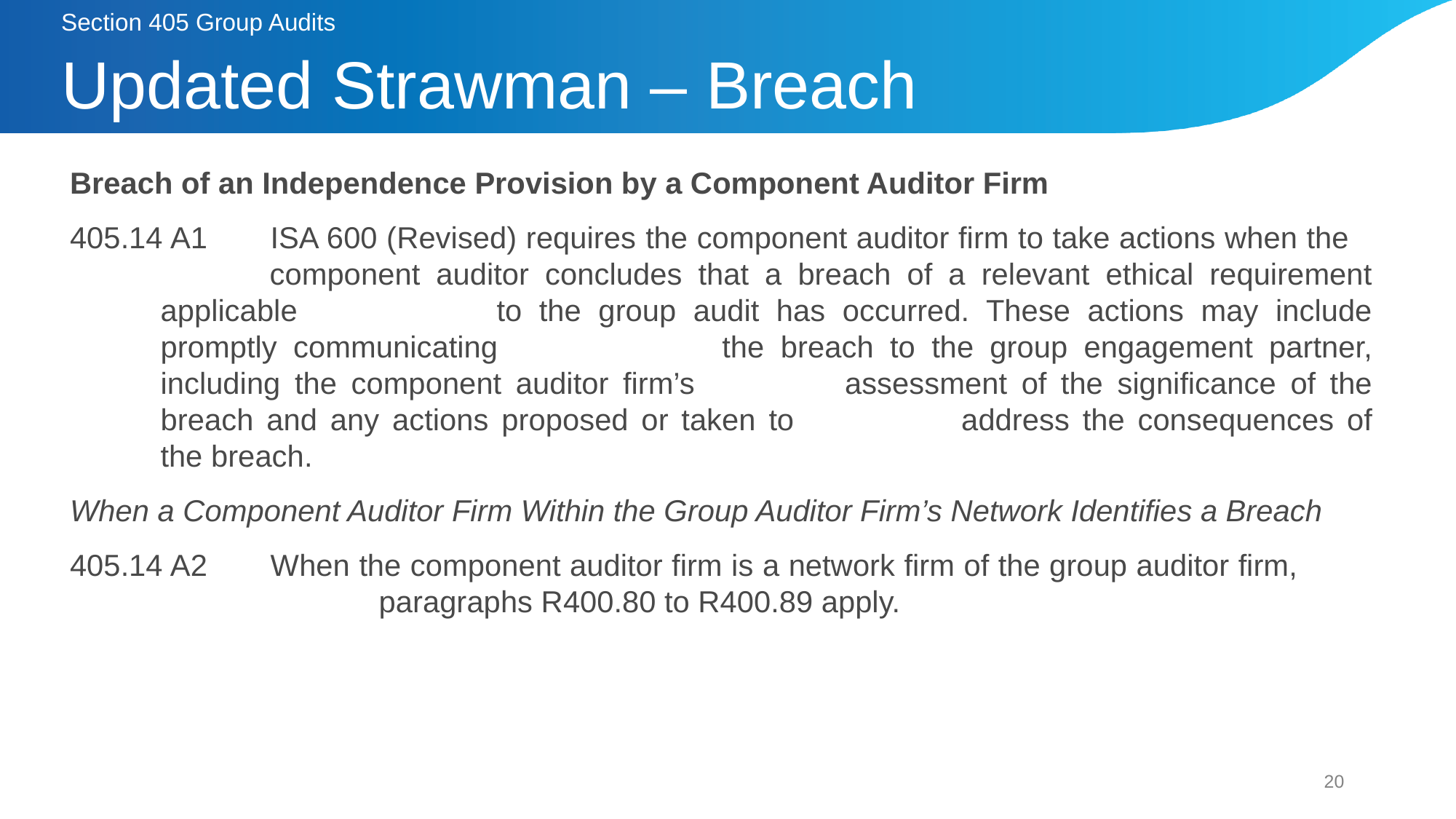

Section 405 Group Audits
# Updated Strawman – Breach
Breach of an Independence Provision by a Component Auditor Firm
405.14 A1	ISA 600 (Revised) requires the component auditor firm to take actions when the 		component auditor concludes that a breach of a relevant ethical requirement applicable 		to the group audit has occurred. These actions may include promptly communicating 		the breach to the group engagement partner, including the component auditor firm’s 		assessment of the significance of the breach and any actions proposed or taken to 		address the consequences of the breach.
When a Component Auditor Firm Within the Group Auditor Firm’s Network Identifies a Breach
405.14 A2	When the component auditor firm is a network firm of the group auditor firm, 			paragraphs R400.80 to R400.89 apply.
20